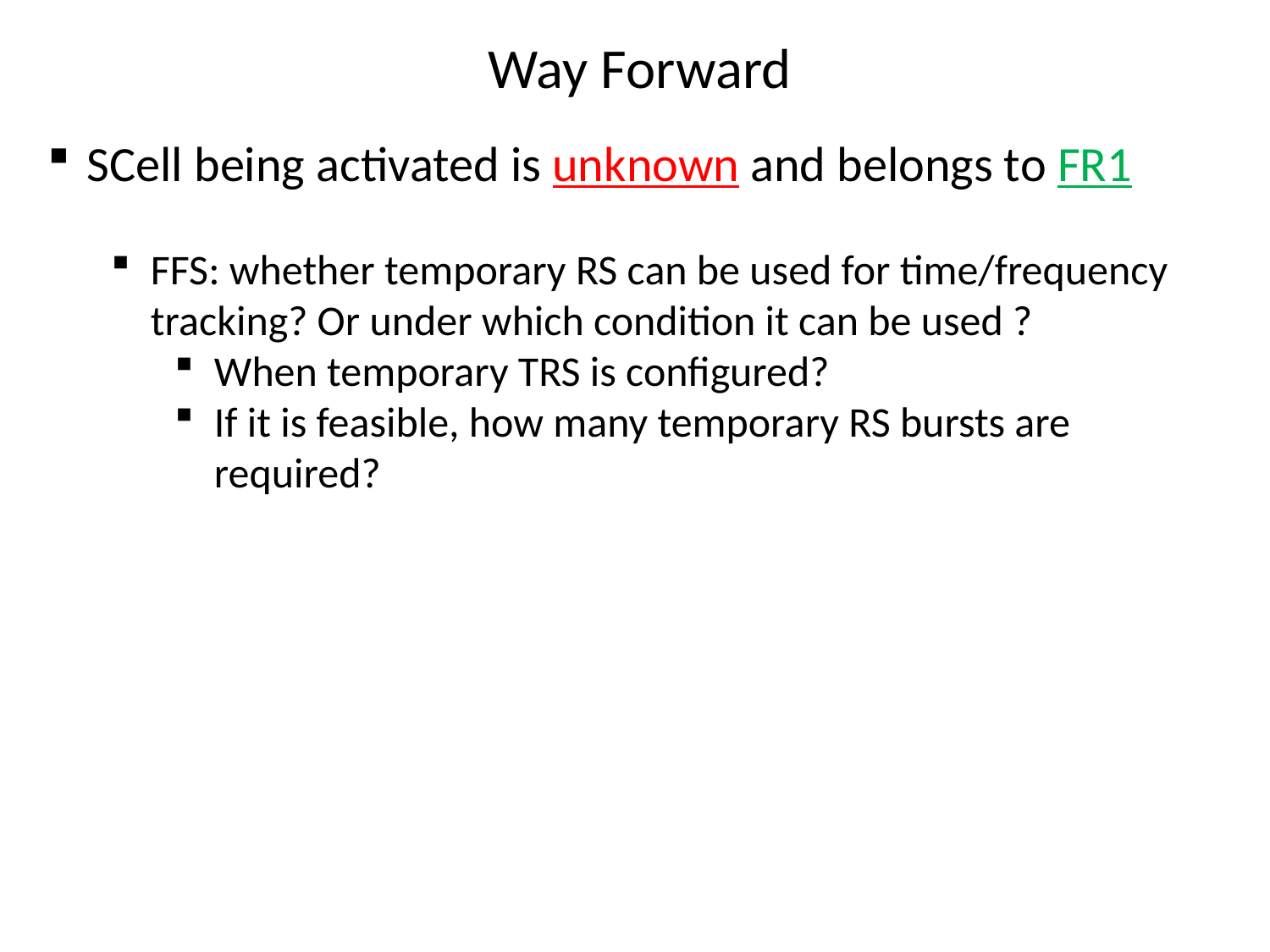

# Way Forward
SCell being activated is unknown and belongs to FR1

FFS: whether temporary RS can be used for time/frequency tracking? Or under which condition it can be used ?
When temporary TRS is configured?
If it is feasible, how many temporary RS bursts are required?